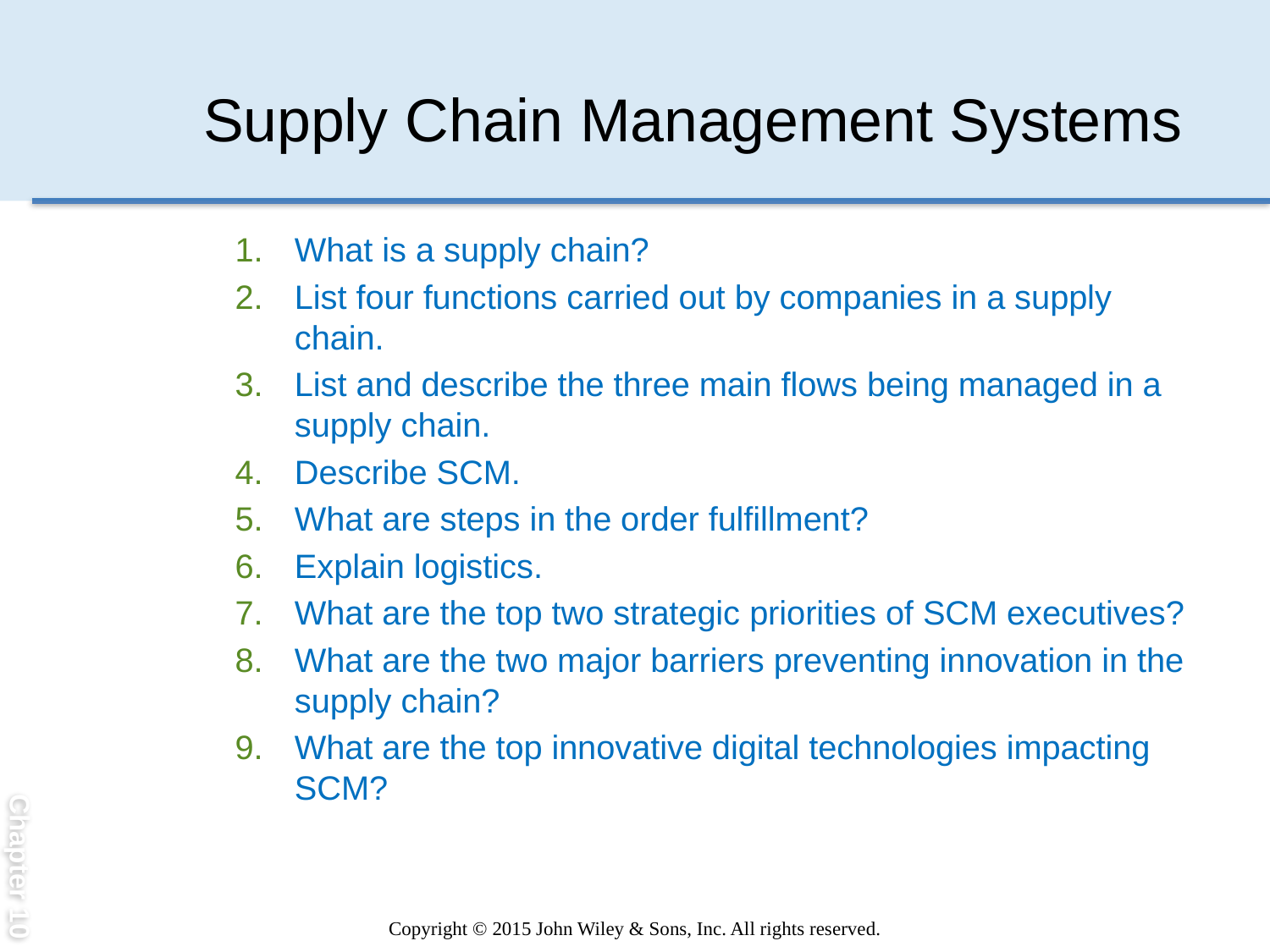

Chapter 10
# Supply Chain Management Systems
What is a supply chain?
List four functions carried out by companies in a supply chain.
List and describe the three main flows being managed in a supply chain.
Describe SCM.
What are steps in the order fulfillment?
Explain logistics.
What are the top two strategic priorities of SCM executives?
What are the two major barriers preventing innovation in the supply chain?
What are the top innovative digital technologies impacting SCM?